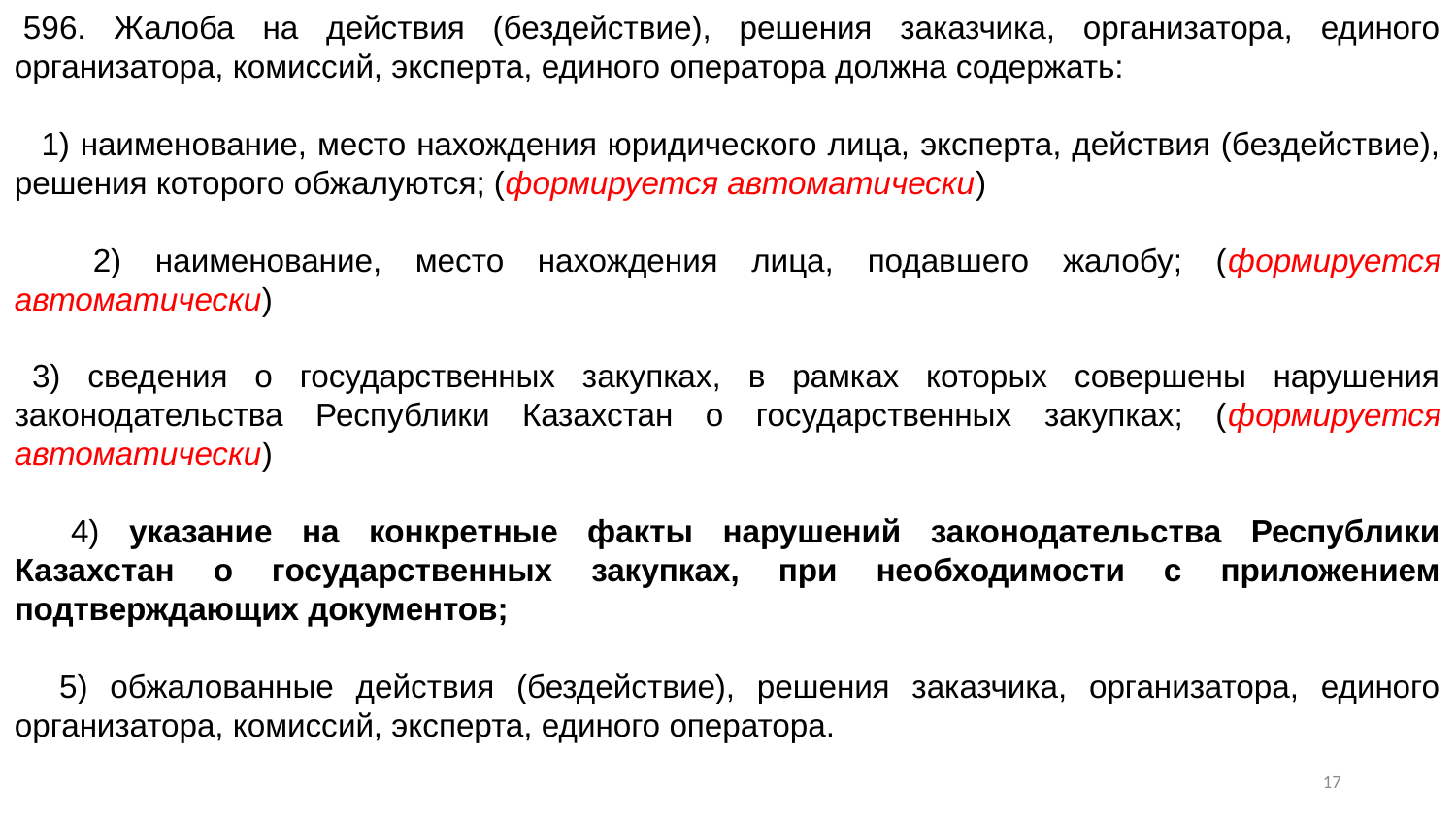

596. Жалоба на действия (бездействие), решения заказчика, организатора, единого организатора, комиссий, эксперта, единого оператора должна содержать:

   1) наименование, место нахождения юридического лица, эксперта, действия (бездействие), решения которого обжалуются; (формируется автоматически)

      2) наименование, место нахождения лица, подавшего жалобу; (формируется автоматически)

  3) сведения о государственных закупках, в рамках которых совершены нарушения законодательства Республики Казахстан о государственных закупках; (формируется автоматически)

    4) указание на конкретные факты нарушений законодательства Республики Казахстан о государственных закупках, при необходимости с приложением подтверждающих документов;

     5) обжалованные действия (бездействие), решения заказчика, организатора, единого организатора, комиссий, эксперта, единого оператора.
17